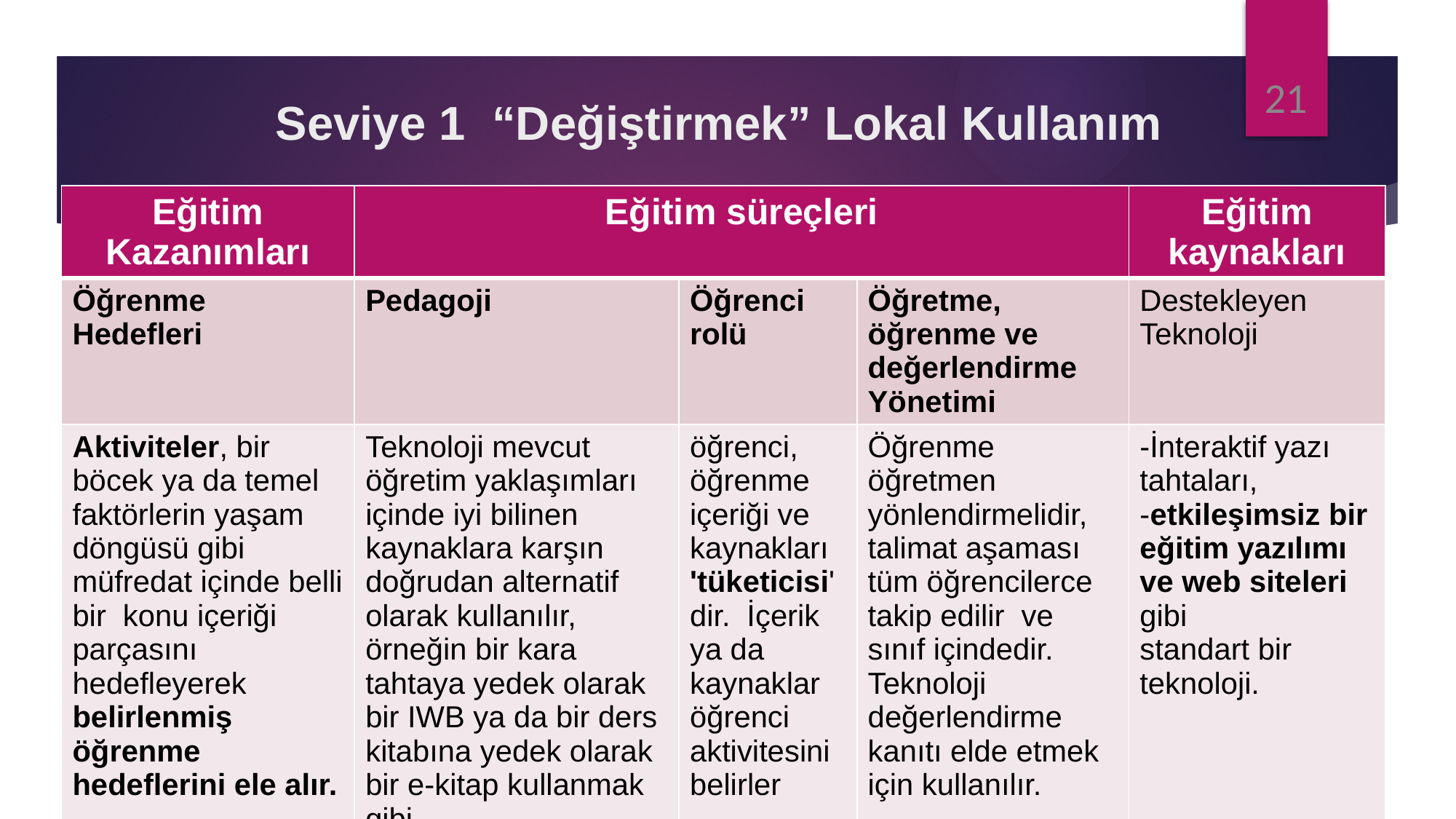

21
# Seviye 1  “Değiştirmek” Lokal Kullanım
| Eğitim Kazanımları | Eğitim süreçleri |  |  | Eğitim kaynakları |
| --- | --- | --- | --- | --- |
| Öğrenme Hedefleri | Pedagoji | Öğrenci rolü | Öğretme, öğrenme ve değerlendirme Yönetimi | Destekleyen Teknoloji |
| Aktiviteler, bir böcek ya da temel faktörlerin yaşam döngüsü gibi müfredat içinde belli bir konu içeriği parçasını hedefleyerek belirlenmiş öğrenme hedeflerini ele alır. | Teknoloji mevcut öğretim yaklaşımları içinde iyi bilinen kaynaklara karşın doğrudan alternatif olarak kullanılır, örneğin bir kara tahtaya yedek olarak bir IWB ya da bir ders kitabına yedek olarak bir e-kitap kullanmak gibi. | öğrenci, öğrenme içeriği ve kaynakları 'tüketicisi' dir. İçerik ya da kaynaklar öğrenci aktivitesini belirler | Öğrenme öğretmen yönlendirmelidir, talimat aşaması tüm öğrencilerce takip edilir ve sınıf içindedir. Teknoloji değerlendirme kanıtı elde etmek için kullanılır. | -İnteraktif yazı tahtaları, -etkileşimsiz bir eğitim yazılımı ve web siteleri gibi standart bir teknoloji. |